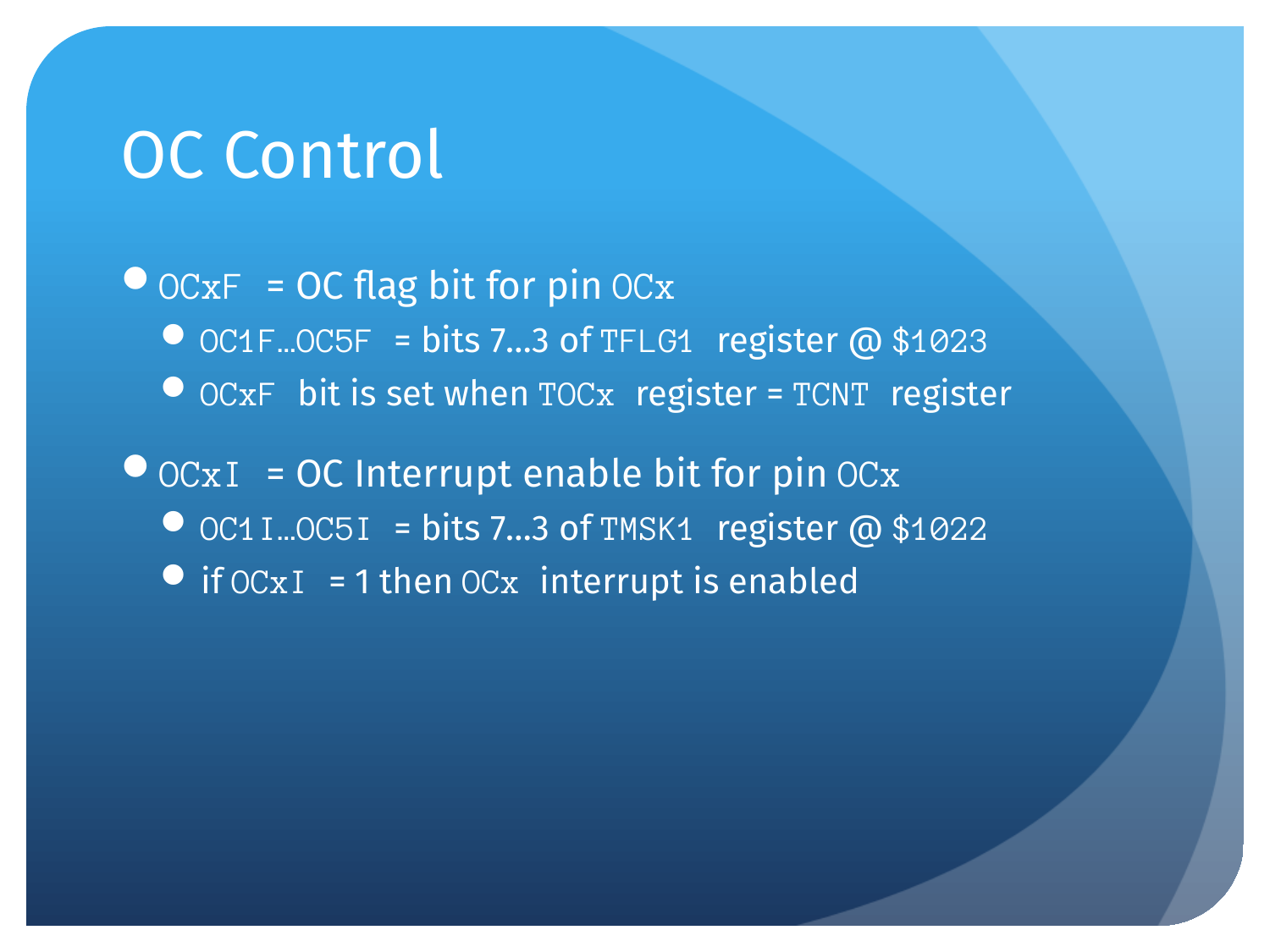

# OC Control
OCxF = OC flag bit for pin OCx
OC1F…OC5F = bits 7…3 of TFLG1 register @ $1023
OCxF bit is set when TOCx register = TCNT register
OCxI = OC Interrupt enable bit for pin OCx
OC1I…OC5I = bits 7…3 of TMSK1 register @ $1022
if OCxI = 1 then OCx interrupt is enabled